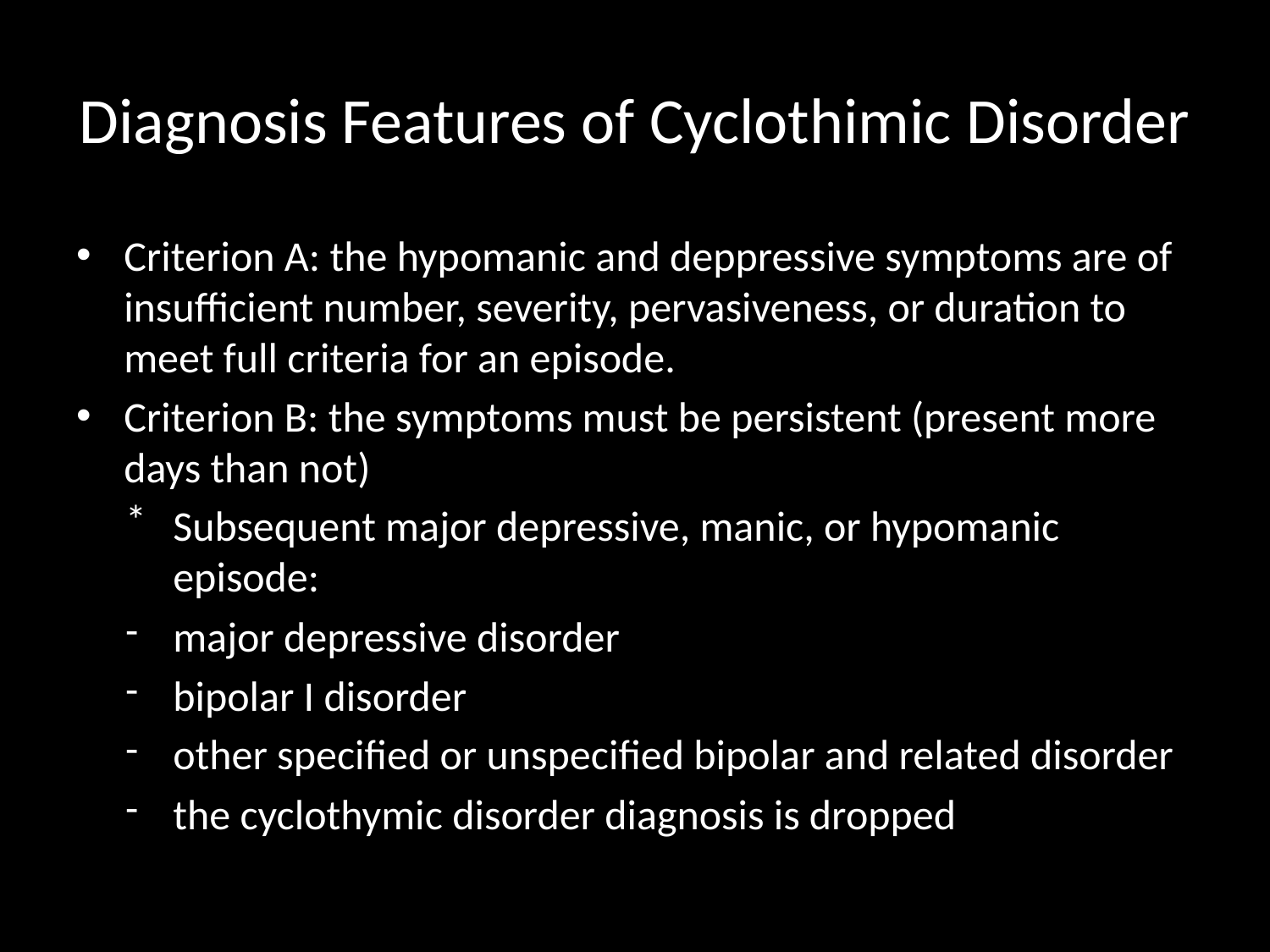

# Diagnosis Features of Cyclothimic Disorder
Criterion A: the hypomanic and deppressive symptoms are of insufficient number, severity, pervasiveness, or duration to meet full criteria for an episode.
Criterion B: the symptoms must be persistent (present more days than not)
Subsequent major depressive, manic, or hypomanic episode:
major depressive disorder
bipolar I disorder
other specified or unspecified bipolar and related disorder
the cyclothymic disorder diagnosis is dropped